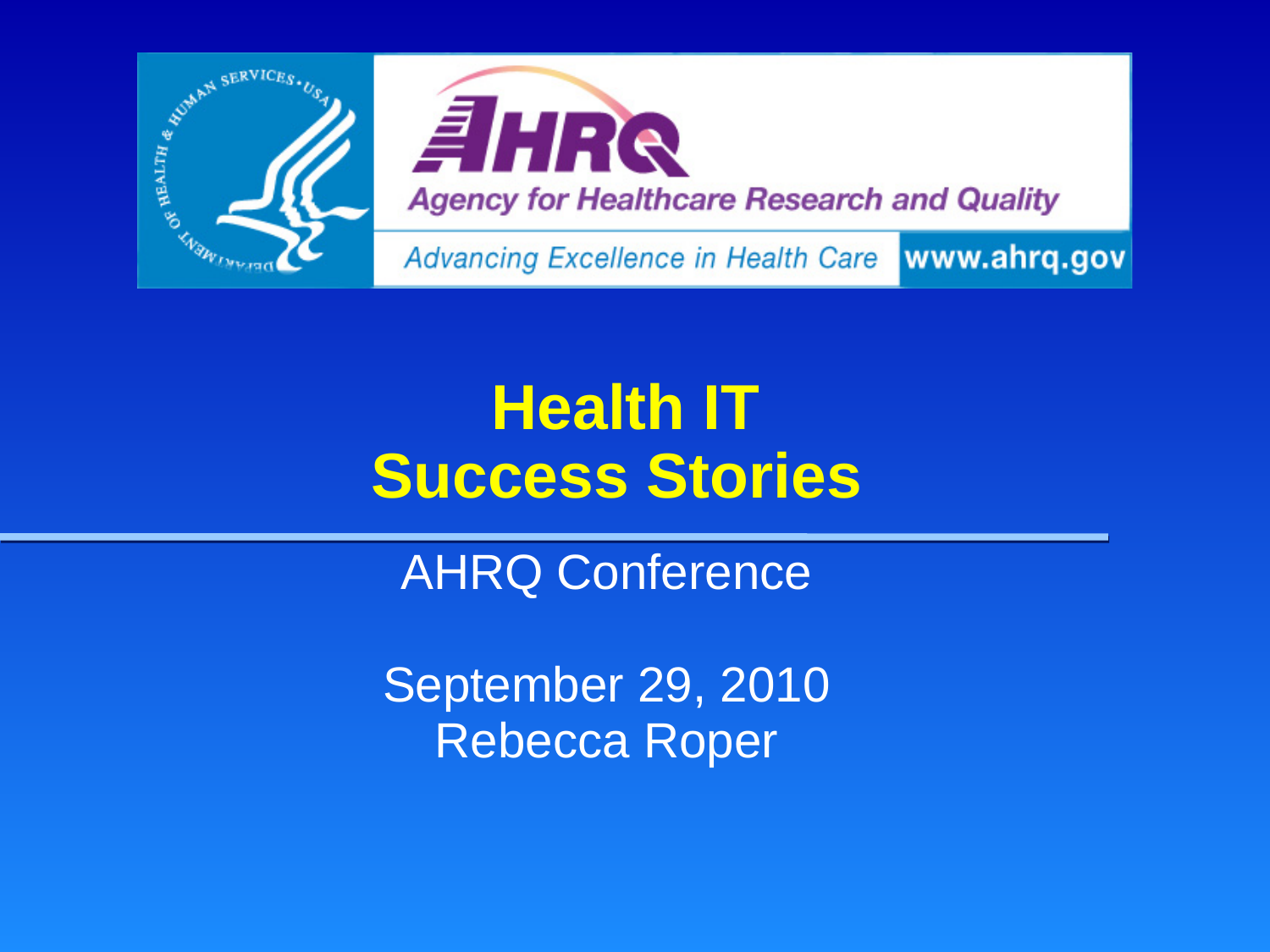

# Health IT Success Stories
AHRQ Conference

September 29, 2010
Rebecca Roper